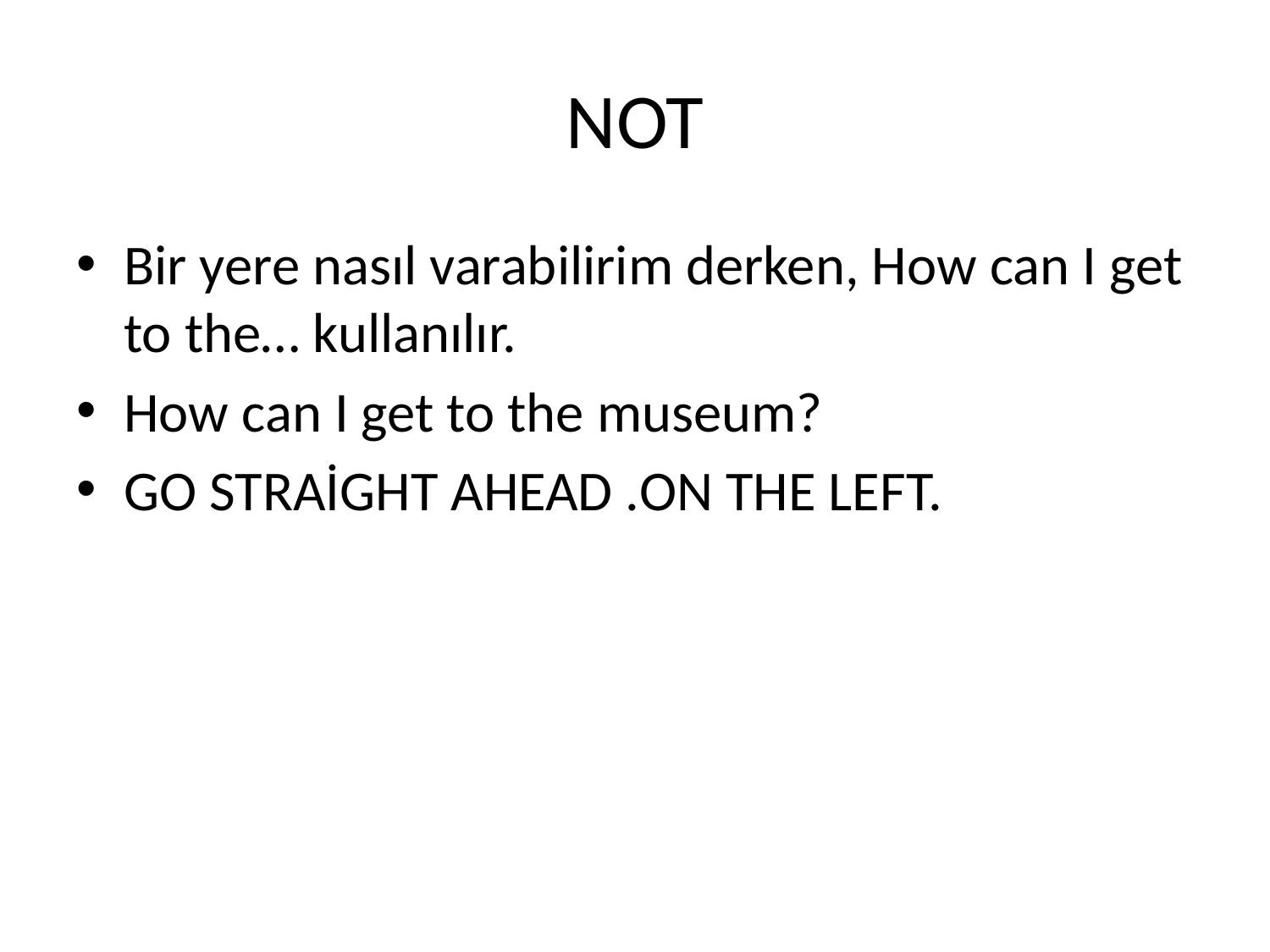

# NOT
Bir yere nasıl varabilirim derken, How can I get to the… kullanılır.
How can I get to the museum?
GO STRAİGHT AHEAD .ON THE LEFT.